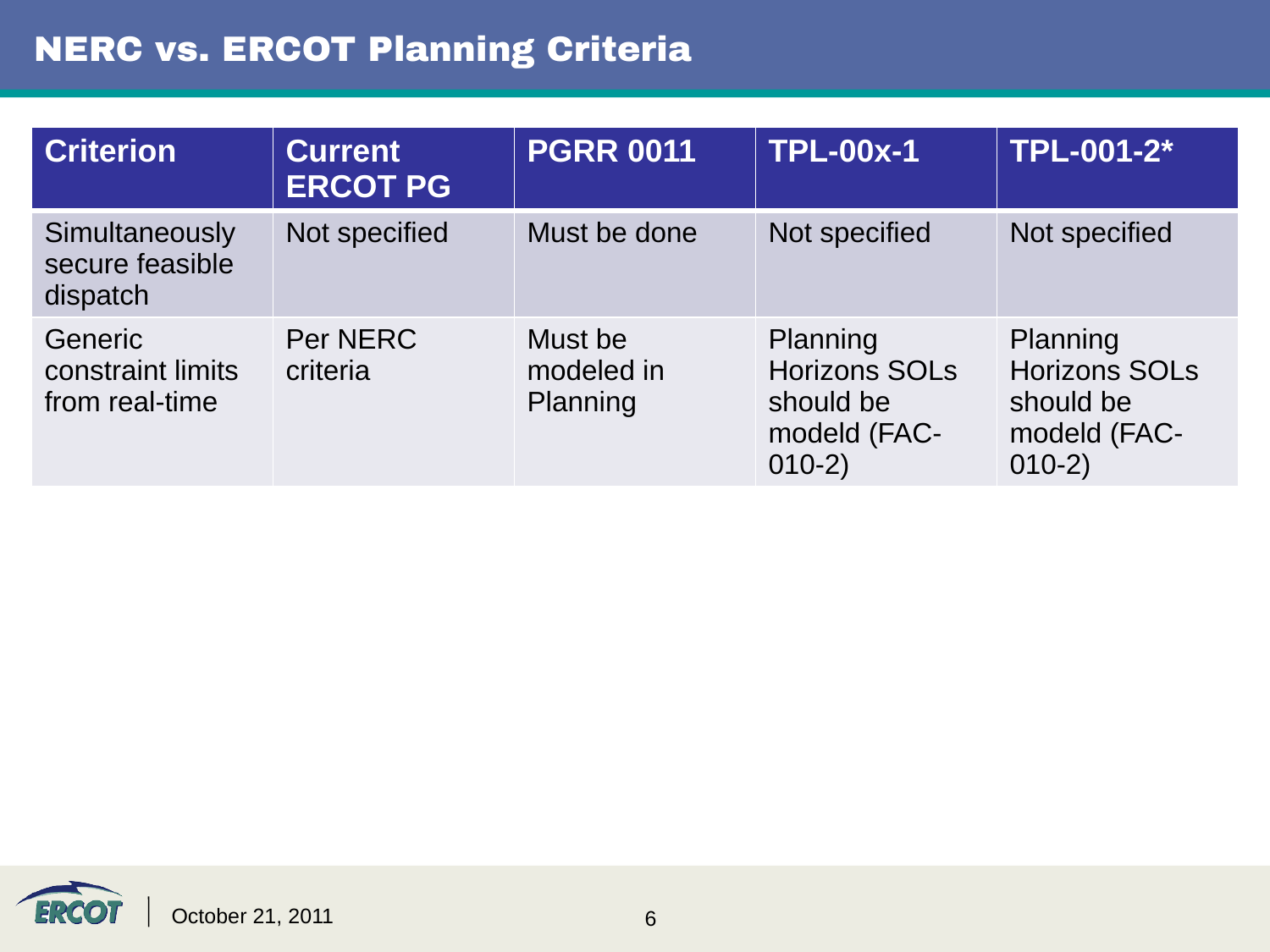

# NERC vs. ERCOT Planning Criteria
| Criterion | Current ERCOT PG | PGRR 0011 | TPL-00x-1 | TPL-001-2\* |
| --- | --- | --- | --- | --- |
| Simultaneously secure feasible dispatch | Not specified | Must be done | Not specified | Not specified |
| Generic constraint limits from real-time | Per NERC criteria | Must be modeled in Planning | Planning Horizons SOLs should be modeld (FAC-010-2) | Planning Horizons SOLs should be modeld (FAC-010-2) |
October 21, 2011